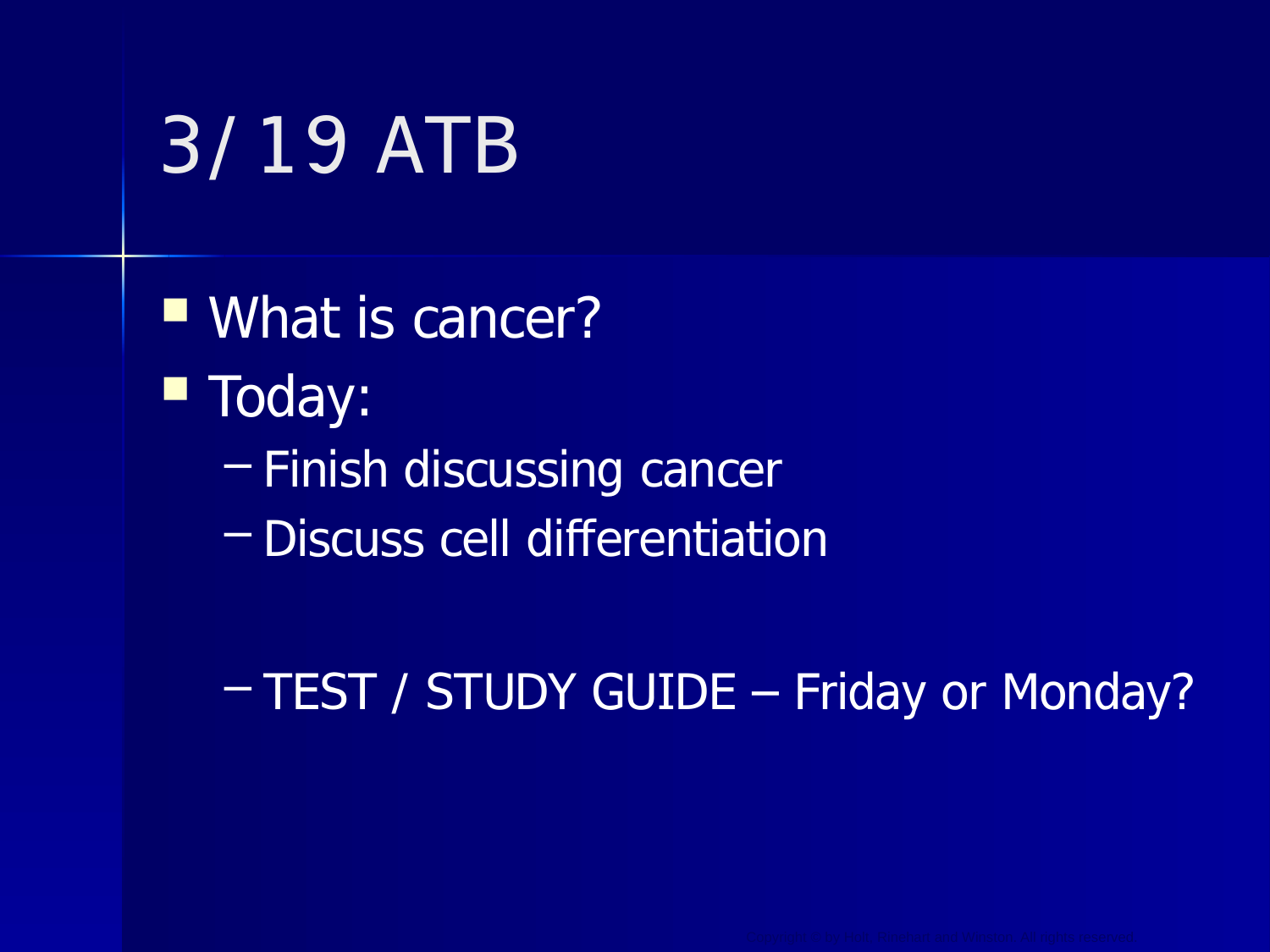

# 3/19 ATB
What is cancer?
Today:
Finish discussing cancer
Discuss cell differentiation

TEST / STUDY GUIDE – Friday or Monday?